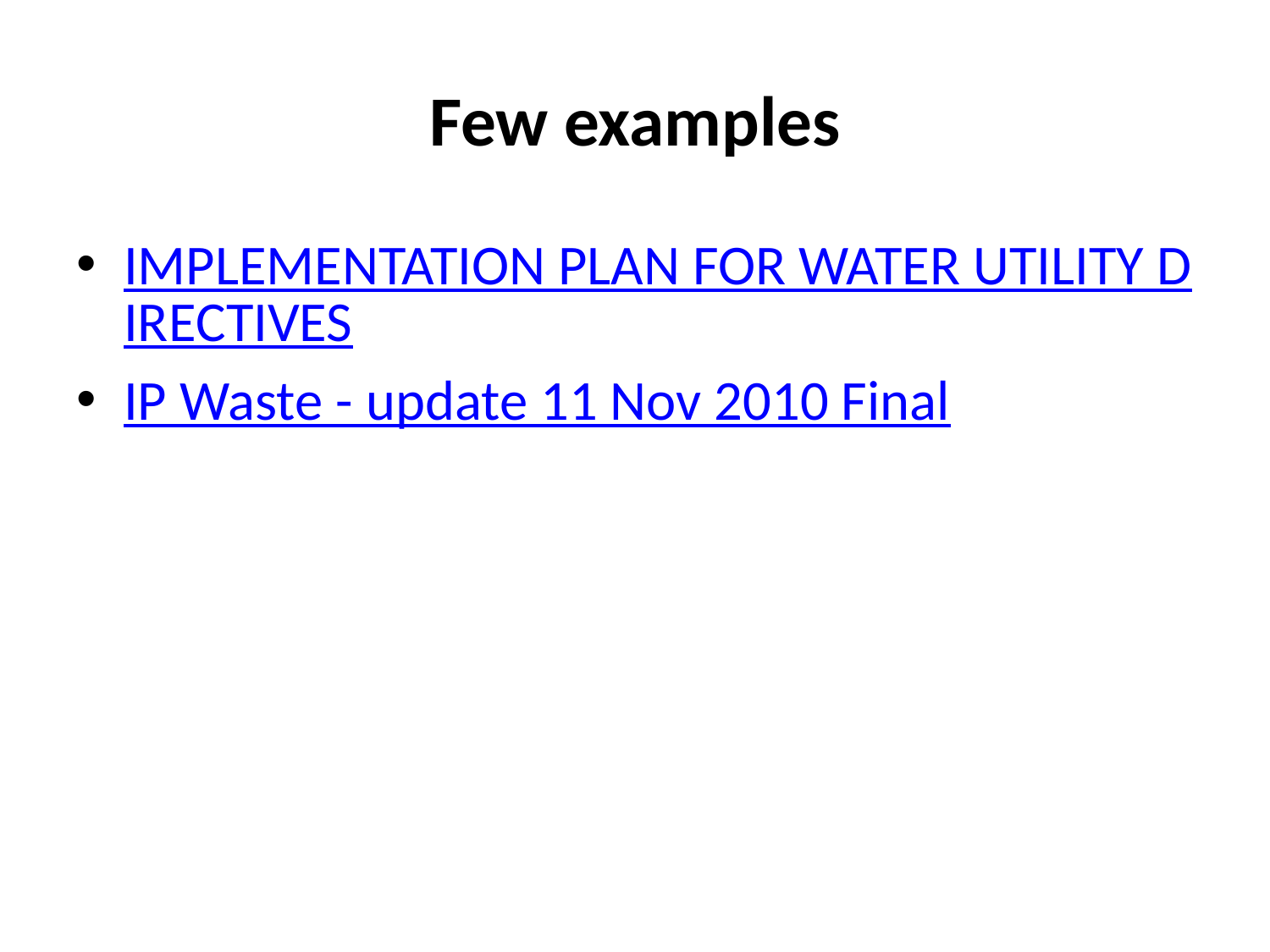

# Few examples
IMPLEMENTATION PLAN FOR WATER UTILITY DIRECTIVES
IP Waste - update 11 Nov 2010 Final